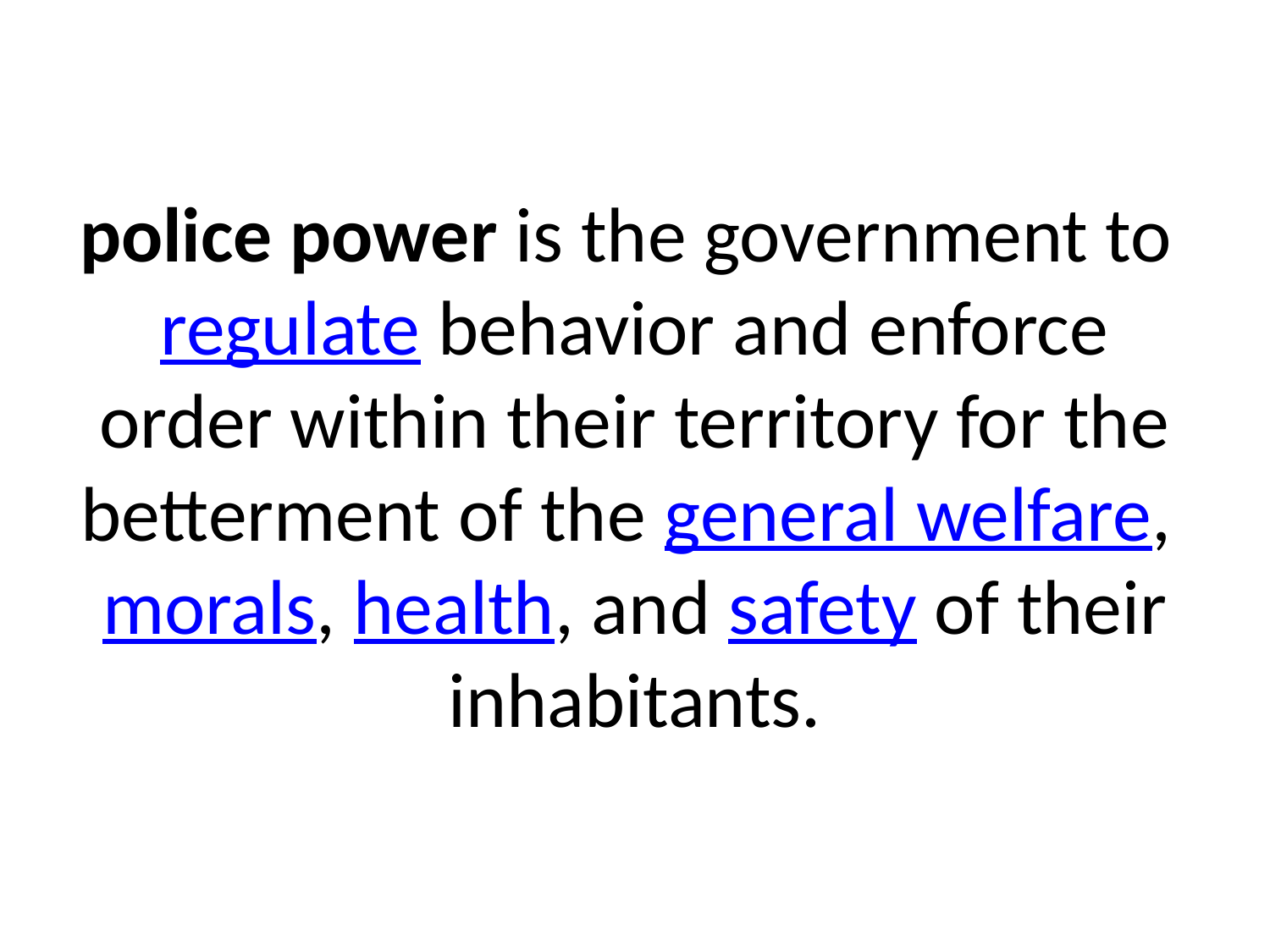

# police power is the government to regulate behavior and enforce order within their territory for the betterment of the general welfare, morals, health, and safety of their inhabitants.